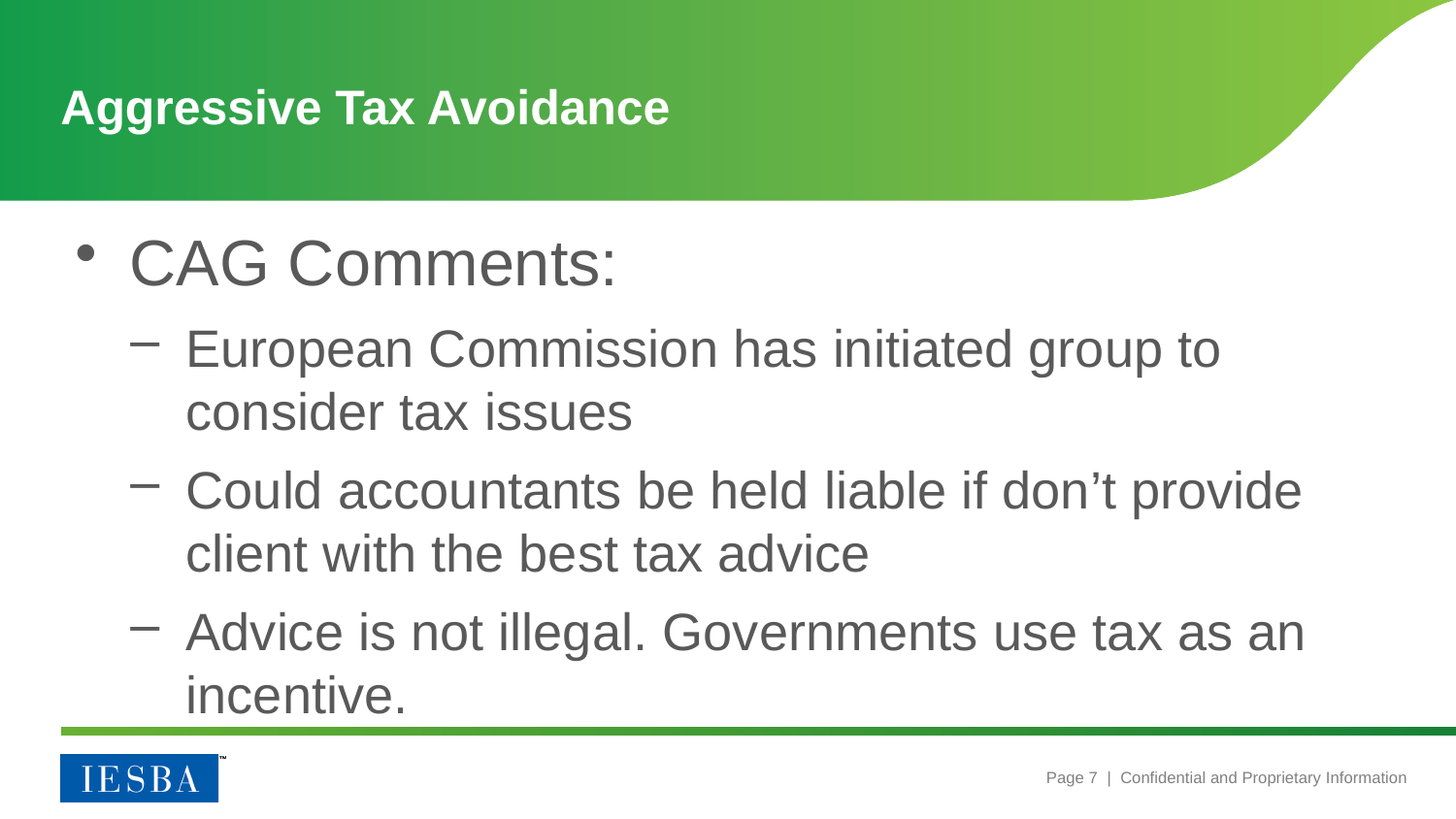

# Aggressive Tax Avoidance
CAG Comments:
European Commission has initiated group to consider tax issues
Could accountants be held liable if don’t provide client with the best tax advice
Advice is not illegal. Governments use tax as an incentive.